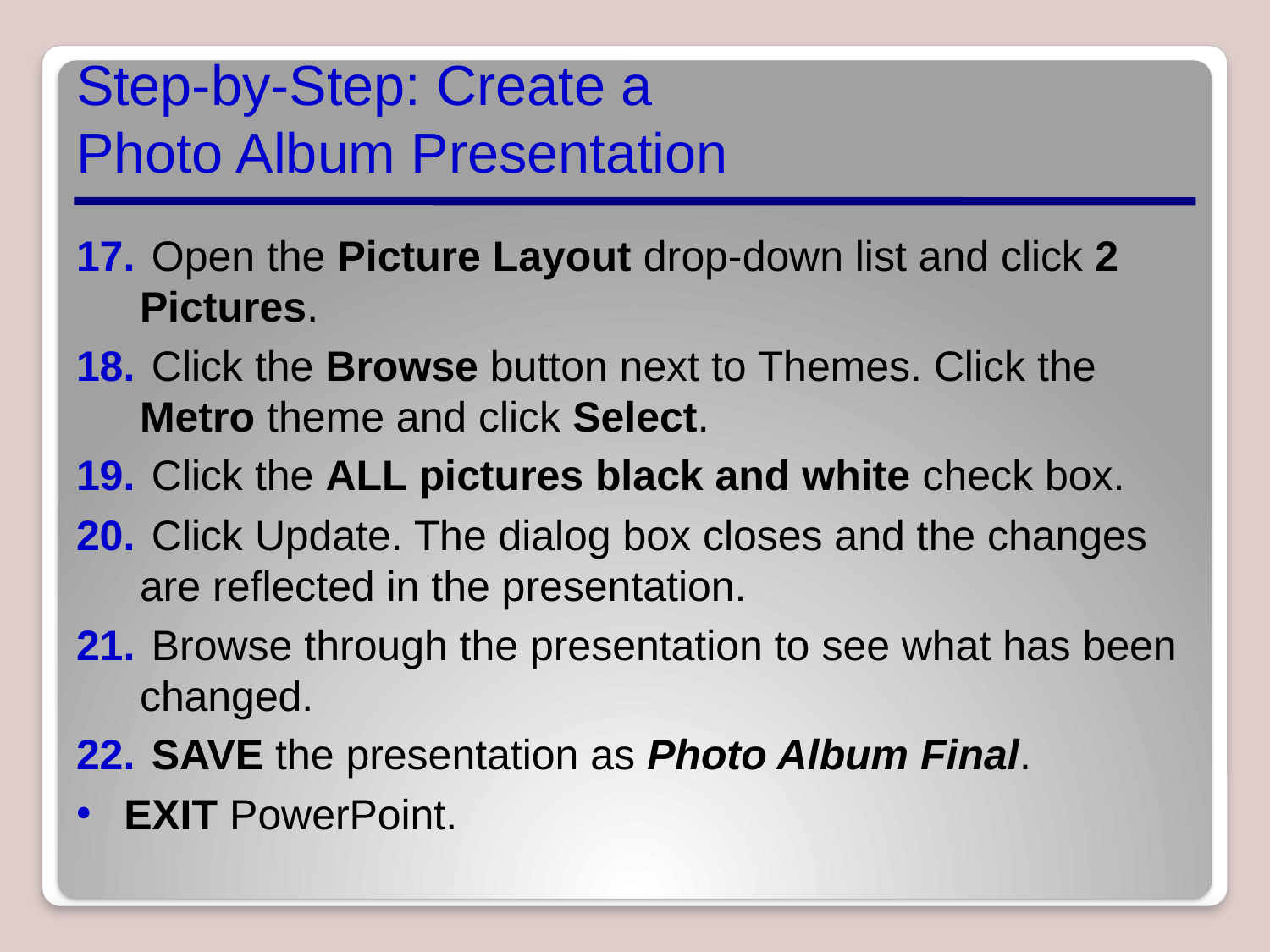

# Step-by-Step: Create a Photo Album Presentation
 Open the Picture Layout drop-down list and click 2 Pictures.
 Click the Browse button next to Themes. Click the Metro theme and click Select.
 Click the ALL pictures black and white check box.
 Click Update. The dialog box closes and the changes are reflected in the presentation.
 Browse through the presentation to see what has been changed.
 SAVE the presentation as Photo Album Final.
EXIT PowerPoint.